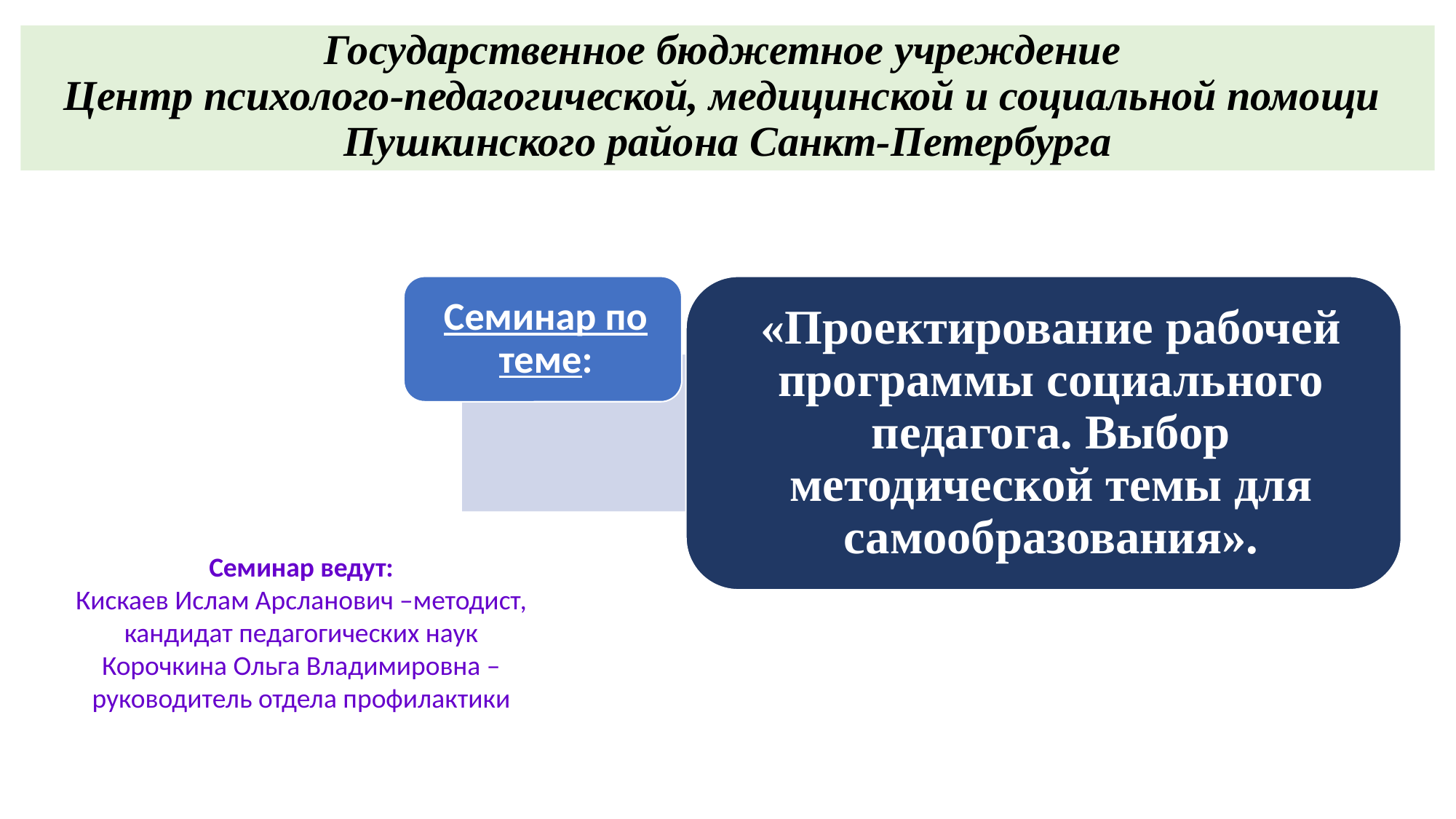

# Государственное бюджетное учреждение Центр психолого-педагогической, медицинской и социальной помощи Пушкинского района Санкт-Петербурга
Семинар по теме:
«Проектирование рабочей программы социального педагога. Выбор методической темы для самообразования».
Семинар ведут:
Кискаев Ислам Арсланович –методист,
кандидат педагогических наук
Корочкина Ольга Владимировна – руководитель отдела профилактики